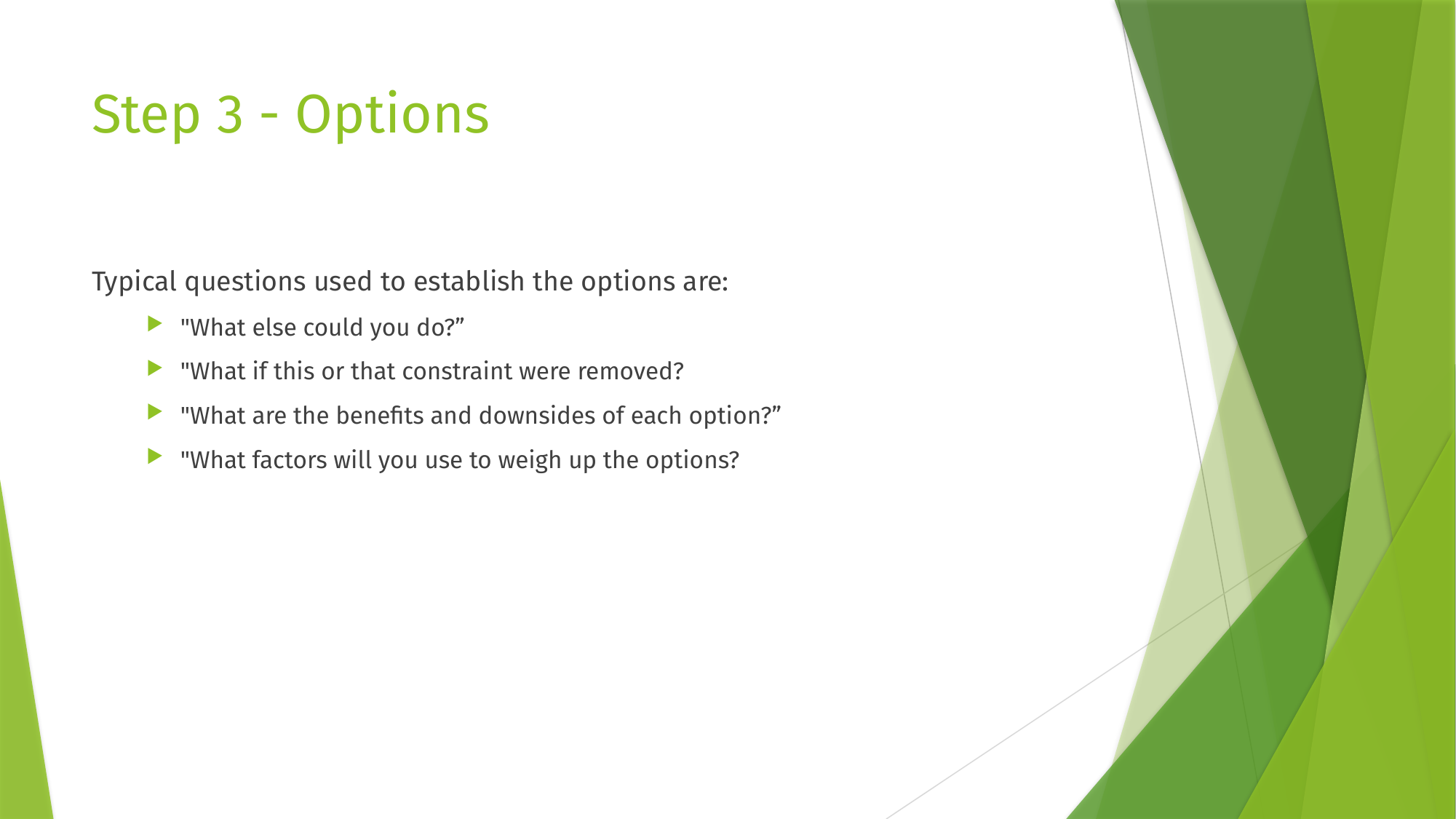

# Step 3 - Options
Typical questions used to establish the options are:
"What else could you do?”
"What if this or that constraint were removed?
"What are the benefits and downsides of each option?”
"What factors will you use to weigh up the options?